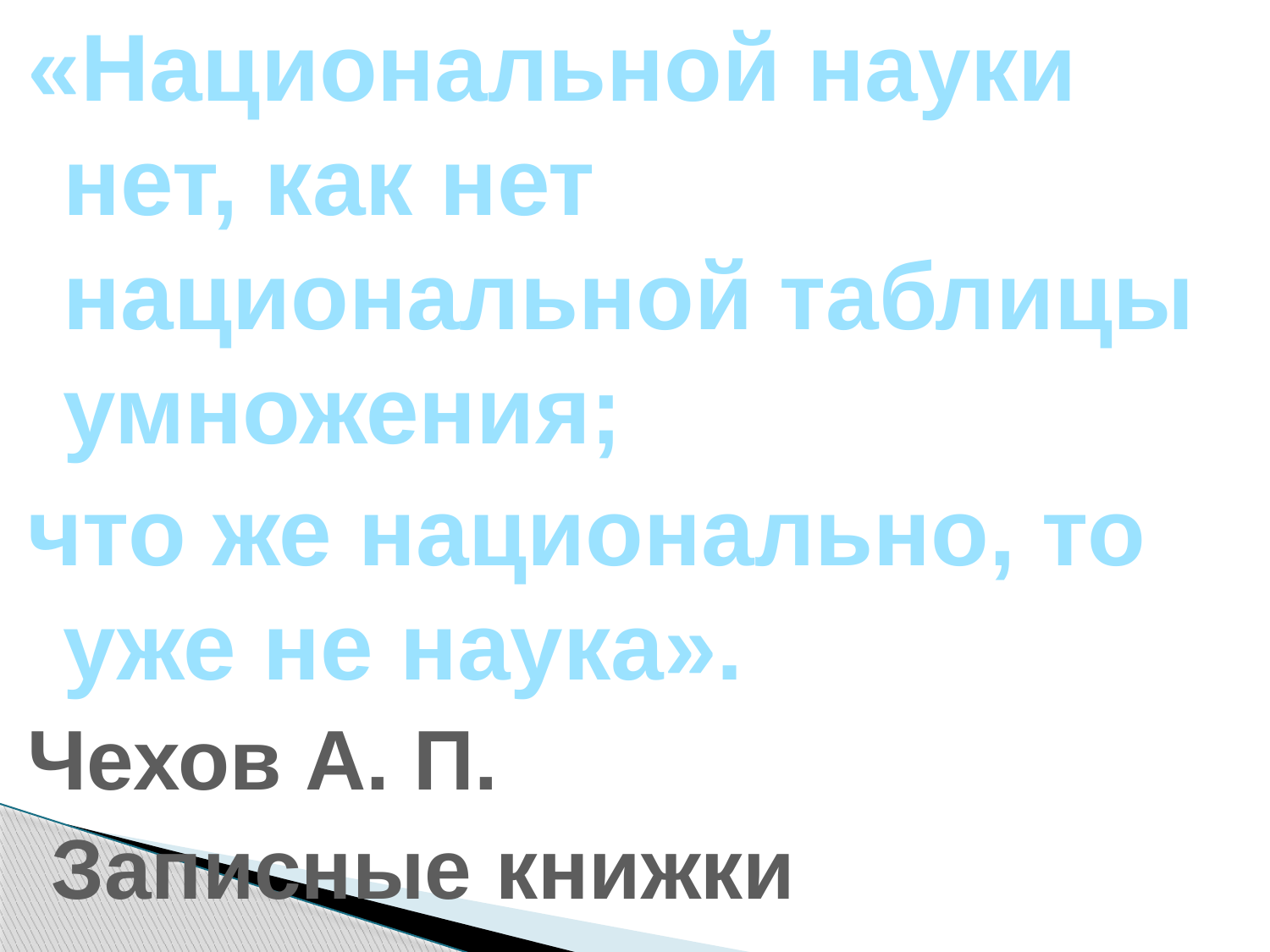

«Национальной науки нет, как нет национальной таблицы умножения;
что же национально, то уже не наука».
Чехов А. П.
 Записные книжки